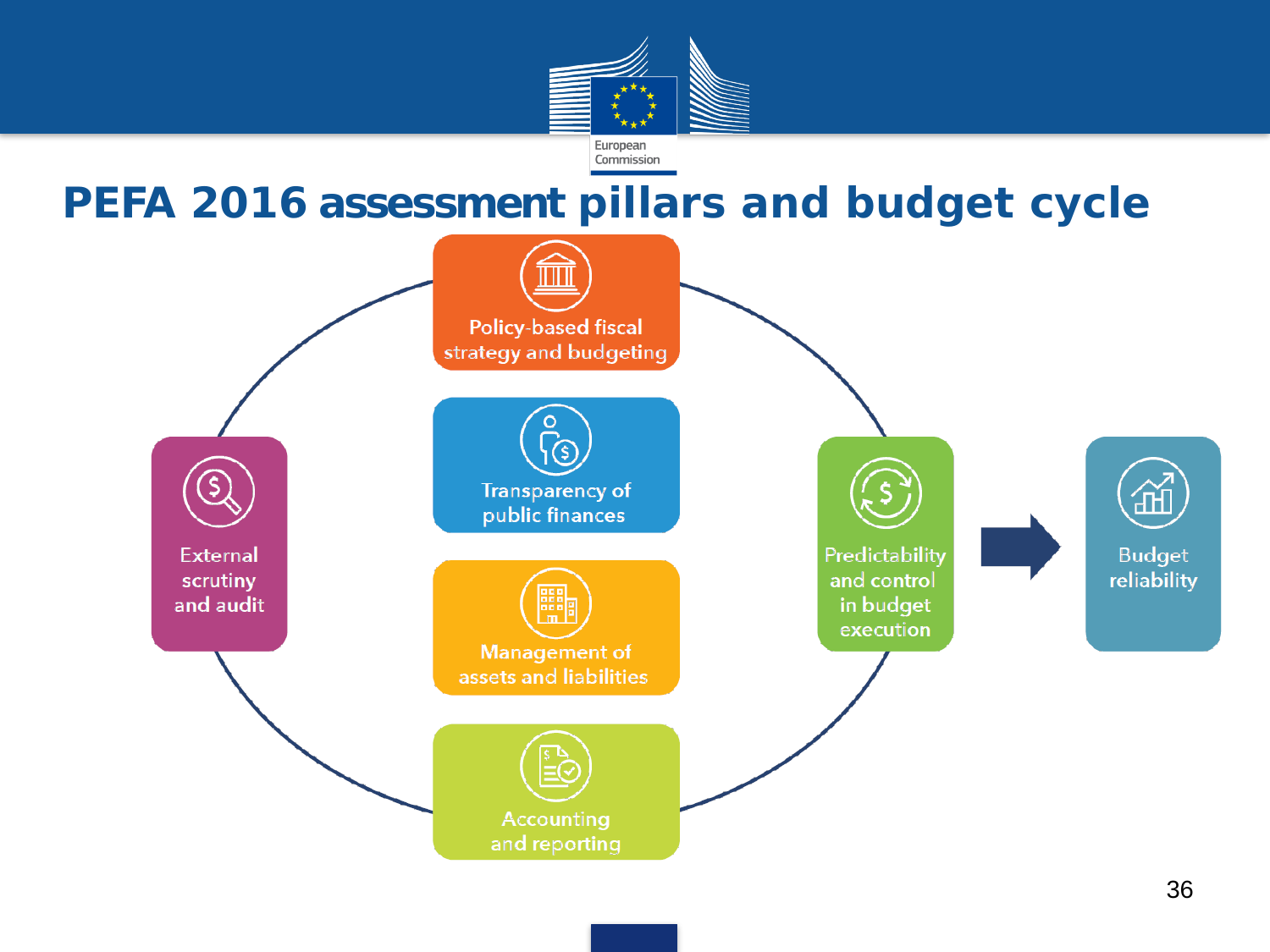

# PEFA 2016 assessment pillars and budget cycle

36